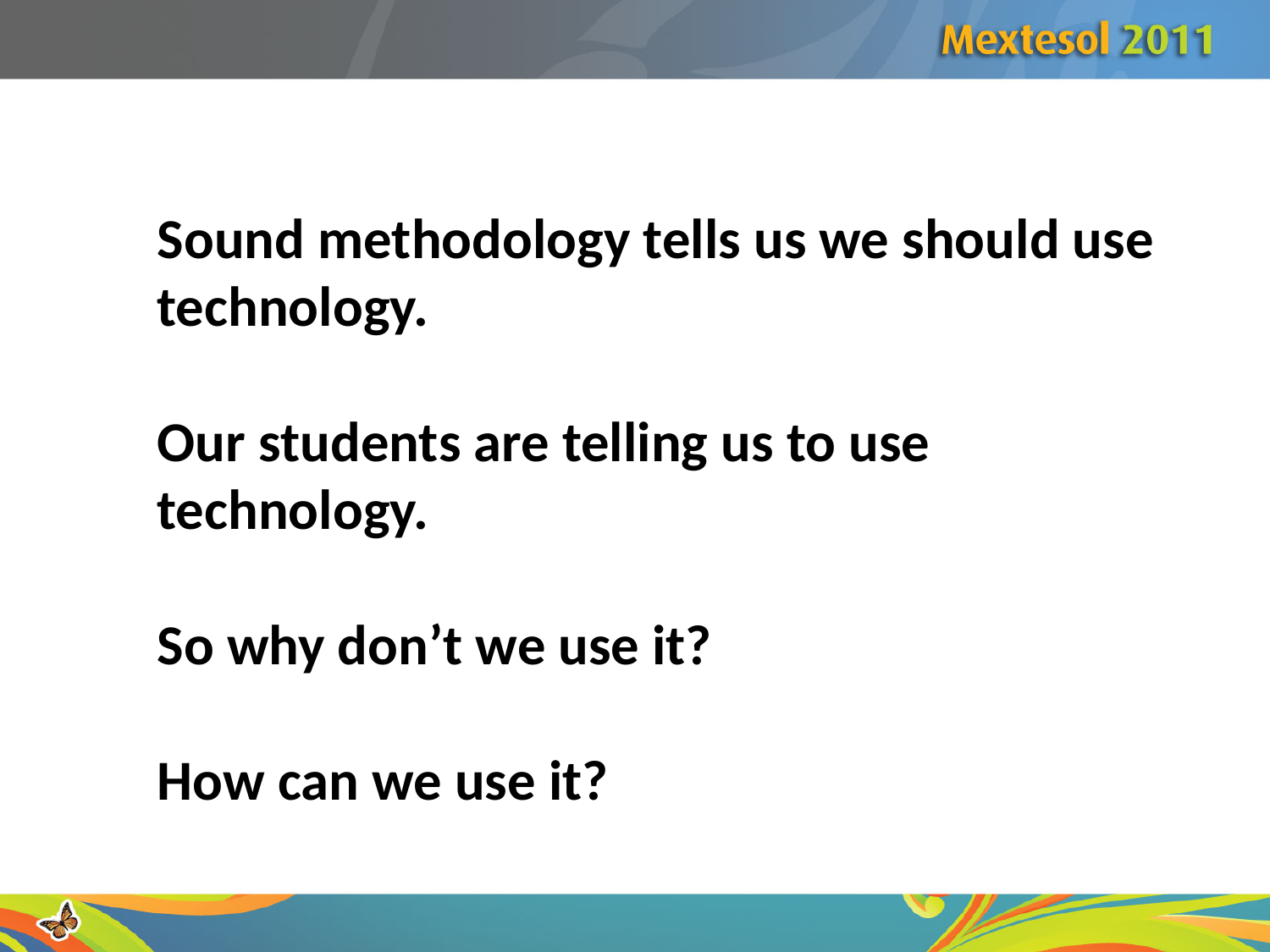

Sound methodology tells us we should use technology.

Our students are telling us to use technology.

So why don’t we use it?

How can we use it?